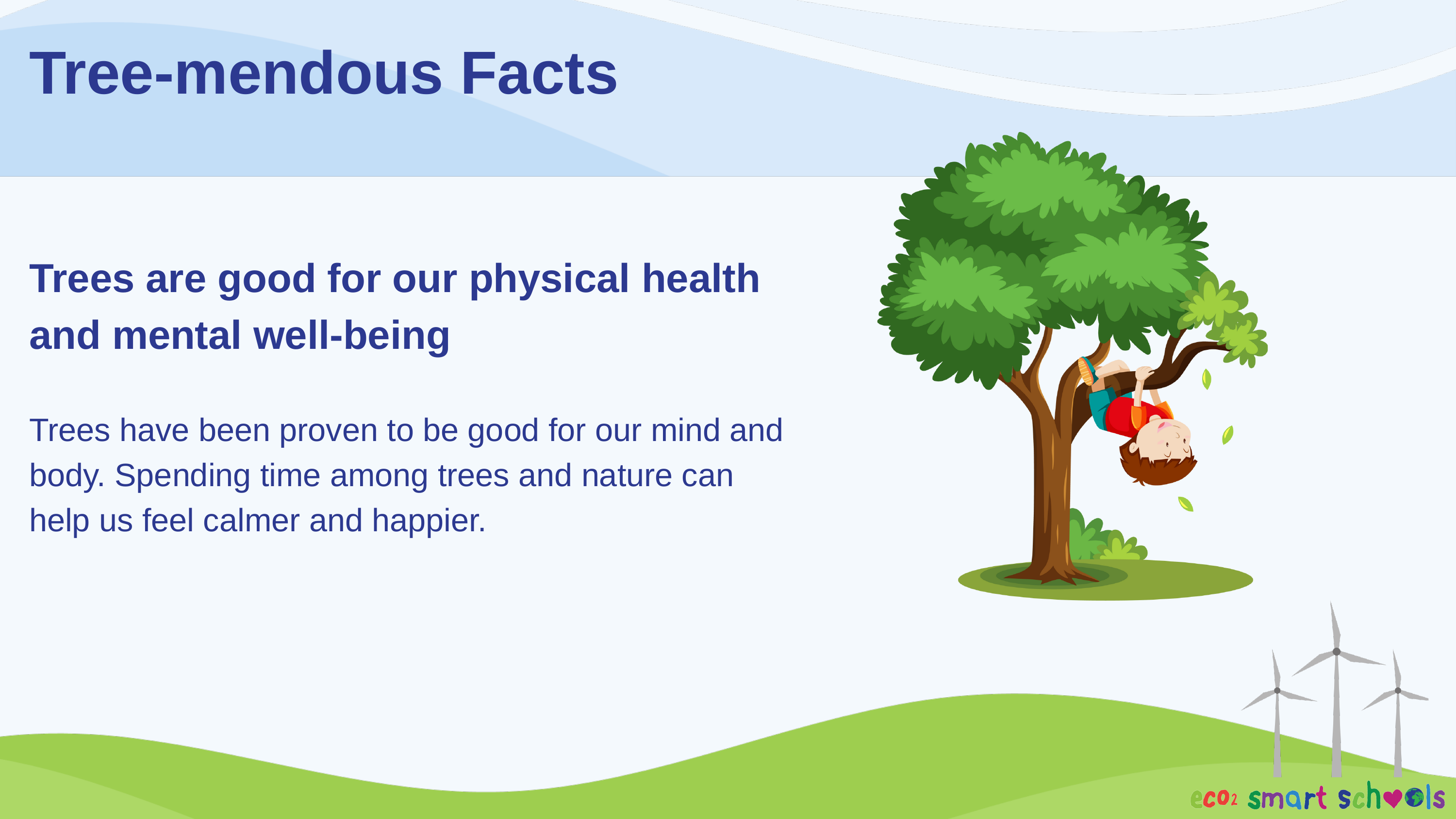

Tree-mendous Facts

Trees are good for our physical health and mental well-being

Trees have been proven to be good for our mind and body. Spending time among trees and nature can help us feel calmer and happier.